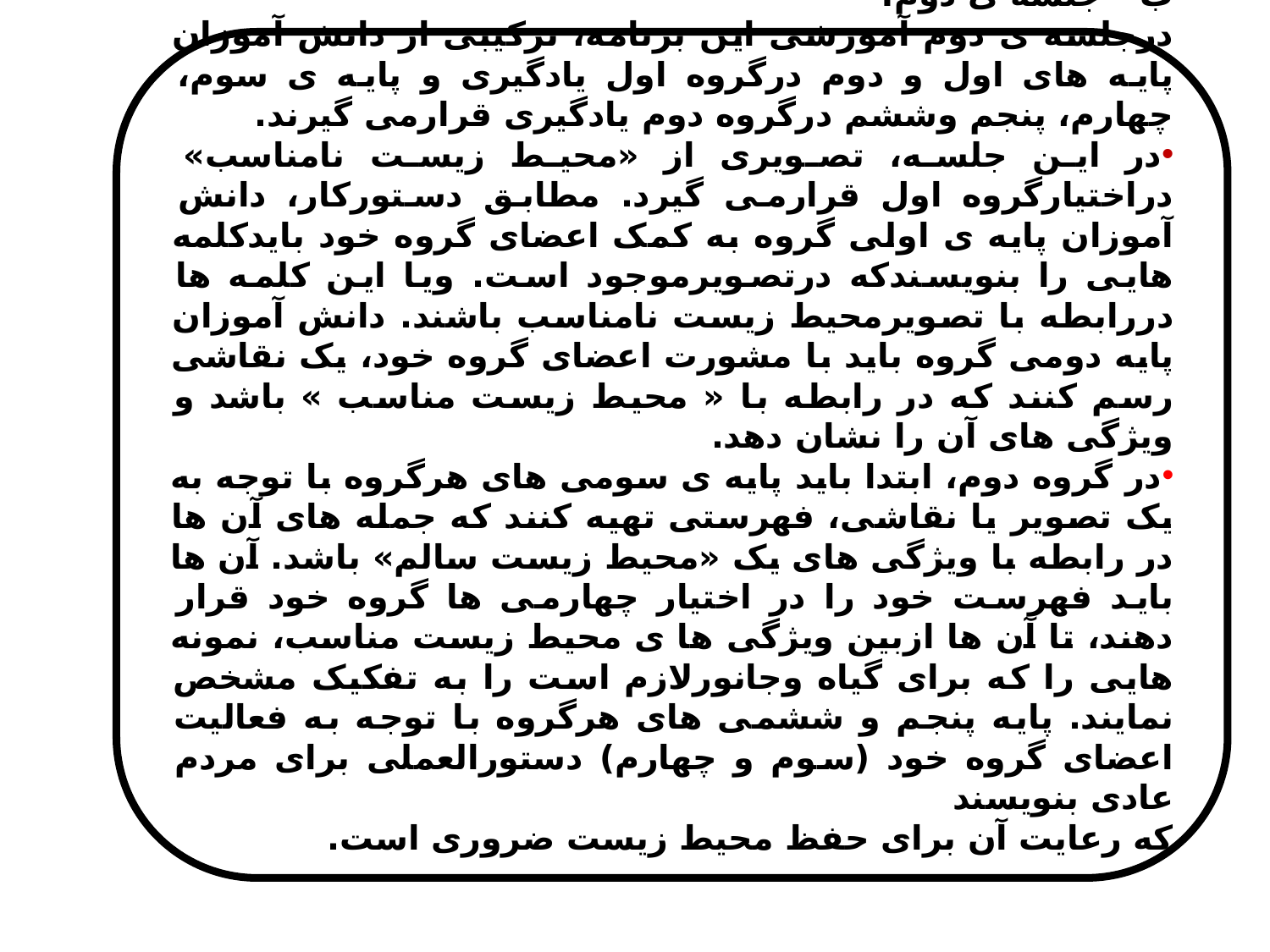

ب - جلسه ی دوم:
درجلسه ی دوم آموزشی این برنامه، ترکیبی از دانش آموزان پایه های اول و دوم درگروه اول یادگیری و پایه ی سوم، چهارم، پنجم وششم درگروه دوم یادگیری قرارمی گیرند.
در این جلسه، تصویری از «محیط زیست نامناسب» دراختیارگروه اول قرارمی گیرد. مطابق دستورکار، دانش آموزان پایه ی اولی گروه به کمک اعضای گروه خود بایدکلمه هایی را بنویسندکه درتصویرموجود است. ویا این کلمه ها دررابطه با تصویرمحیط زیست نامناسب باشند. دانش آموزان پایه دومی گروه باید با مشورت اعضای گروه خود، یک نقاشی رسم کنند که در رابطه با « محیط زیست مناسب » باشد و ویژگی های آن را نشان دهد.
در گروه دوم، ابتدا باید پایه ی سومی های هرگروه با توجه به یک تصویر یا نقاشی، فهرستی تهیه کنند که جمله های آن ها در رابطه با ویژگی های یک «محیط زیست سالم» باشد. آن ها باید فهرست خود را در اختیار چهارمی ها گروه خود قرار دهند، تا آن ها ازبین ویژگی ها ی محیط زیست مناسب، نمونه هایی را که برای گیاه وجانورلازم است را به تفکیک مشخص نمایند. پایه پنجم و ششمی های هرگروه با توجه به فعالیت اعضای گروه خود (سوم و چهارم) دستورالعملی برای مردم عادی بنویسند
که رعایت آن برای حفظ محیط زیست ضروری است.